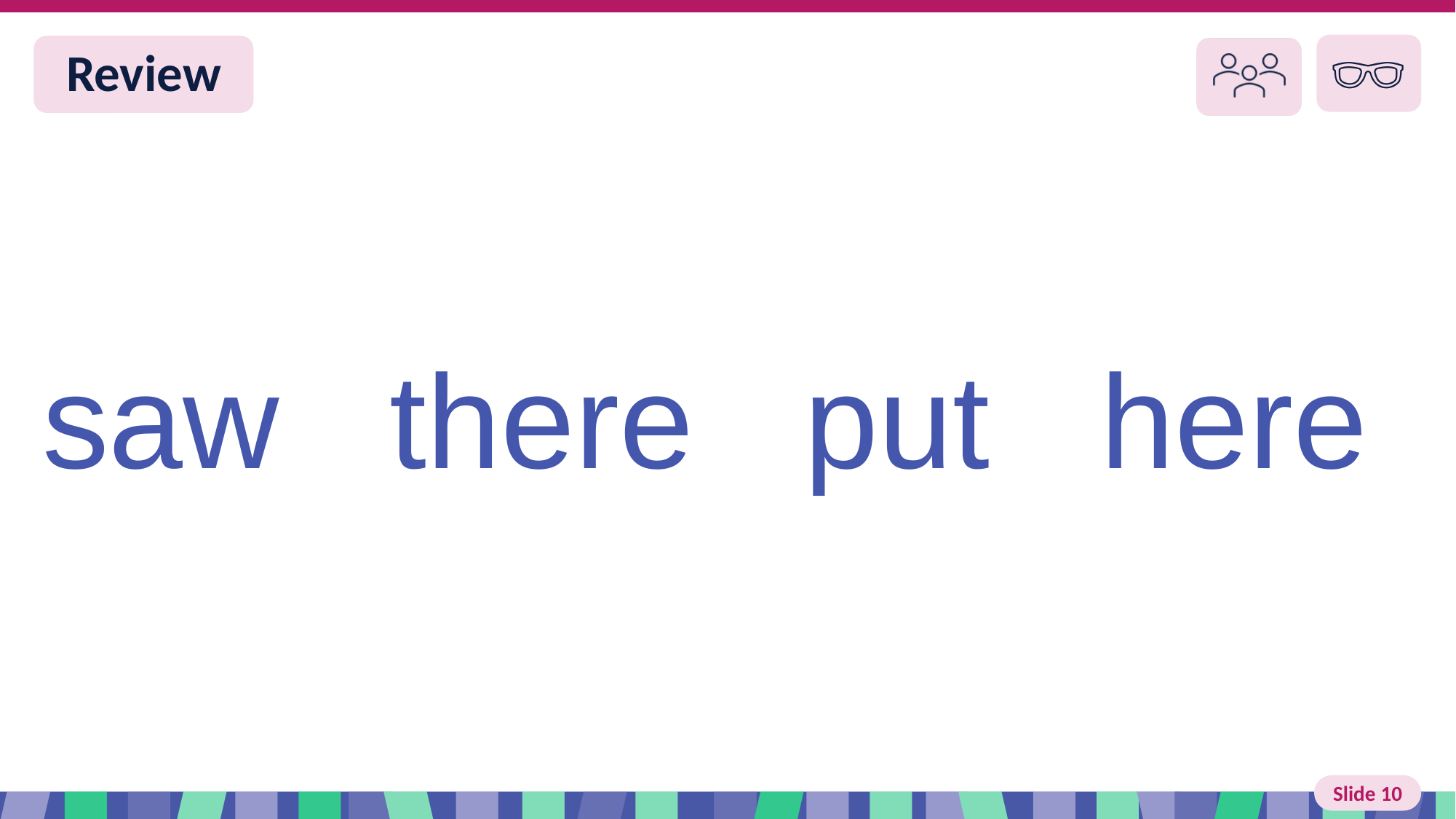

# Slide 10 Review
saw   there   put   here